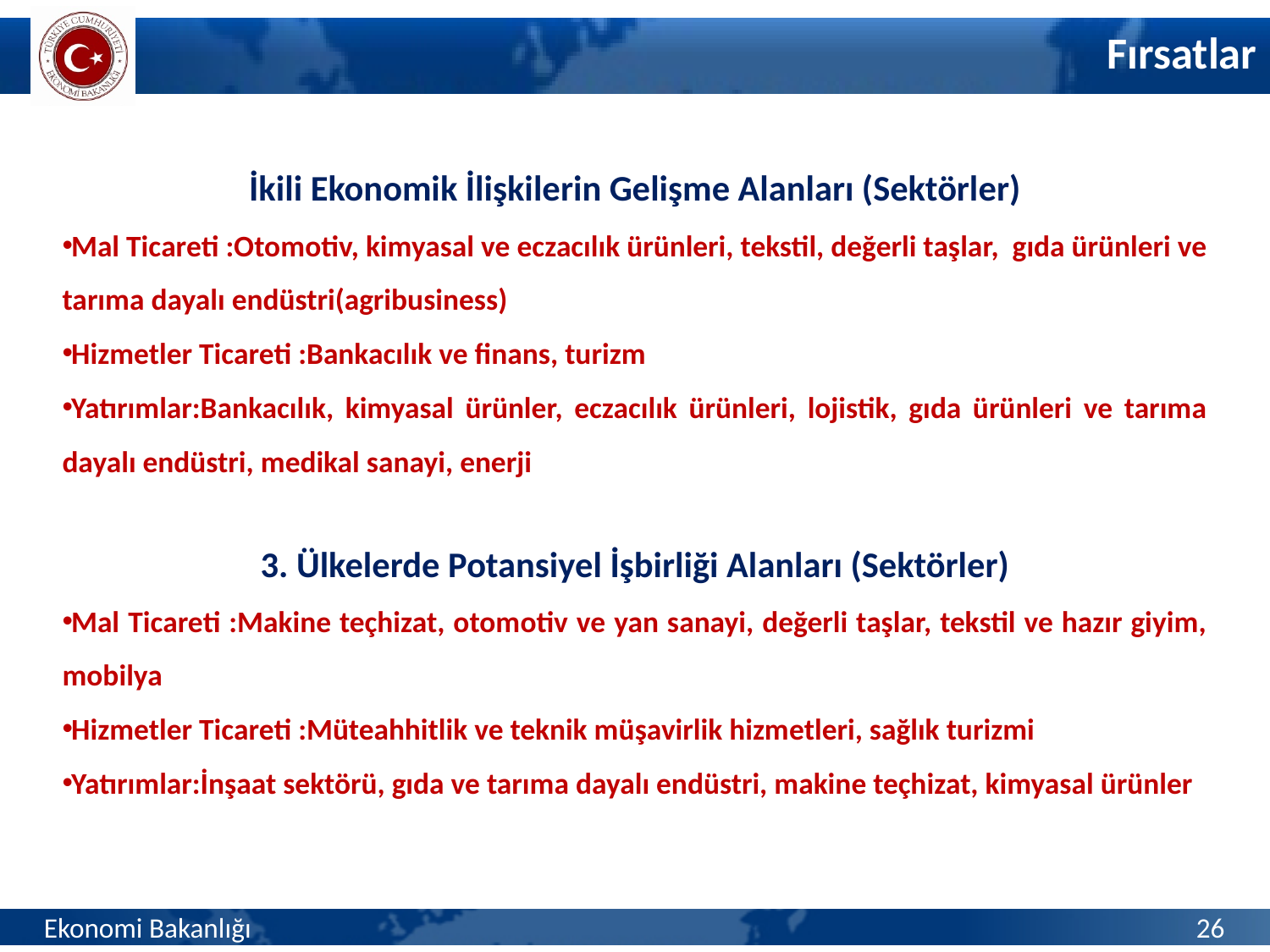

# Fırsatlar
İkili Ekonomik İlişkilerin Gelişme Alanları (Sektörler)
Mal Ticareti :Otomotiv, kimyasal ve eczacılık ürünleri, tekstil, değerli taşlar,  gıda ürünleri ve tarıma dayalı endüstri(agribusiness)
Hizmetler Ticareti :Bankacılık ve finans, turizm
Yatırımlar:Bankacılık, kimyasal ürünler, eczacılık ürünleri, lojistik, gıda ürünleri ve tarıma dayalı endüstri, medikal sanayi, enerji

3. Ülkelerde Potansiyel İşbirliği Alanları (Sektörler)
Mal Ticareti :Makine teçhizat, otomotiv ve yan sanayi, değerli taşlar, tekstil ve hazır giyim, mobilya
Hizmetler Ticareti :Müteahhitlik ve teknik müşavirlik hizmetleri, sağlık turizmi
Yatırımlar:İnşaat sektörü, gıda ve tarıma dayalı endüstri, makine teçhizat, kimyasal ürünler

Ekonomi Bakanlığı
26